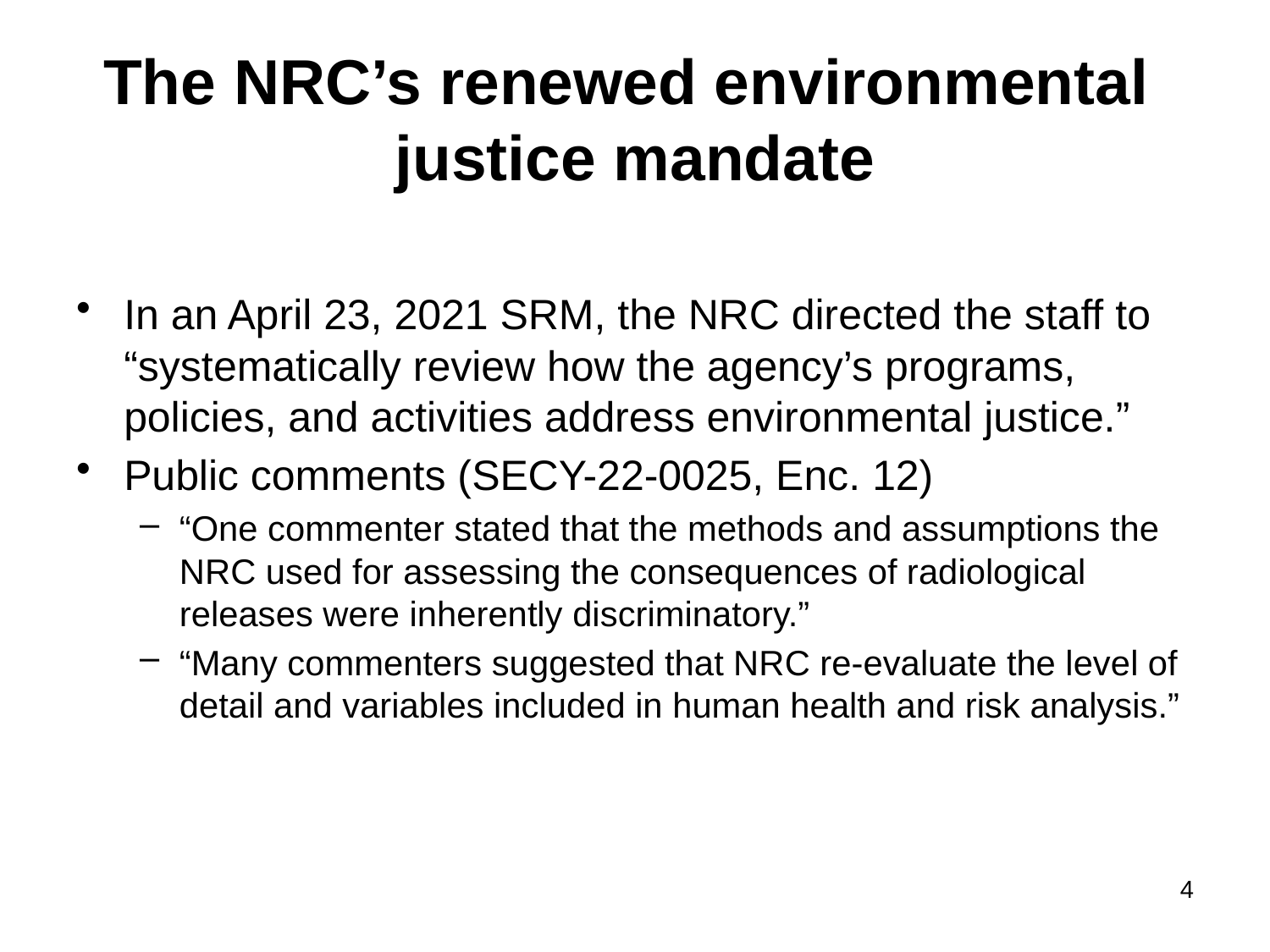

# The NRC’s renewed environmental justice mandate

In an April 23, 2021 SRM, the NRC directed the staff to “systematically review how the agency’s programs, policies, and activities address environmental justice.”
Public comments (SECY-22-0025, Enc. 12)
“One commenter stated that the methods and assumptions the NRC used for assessing the consequences of radiological releases were inherently discriminatory.”
“Many commenters suggested that NRC re-evaluate the level of detail and variables included in human health and risk analysis.”
4